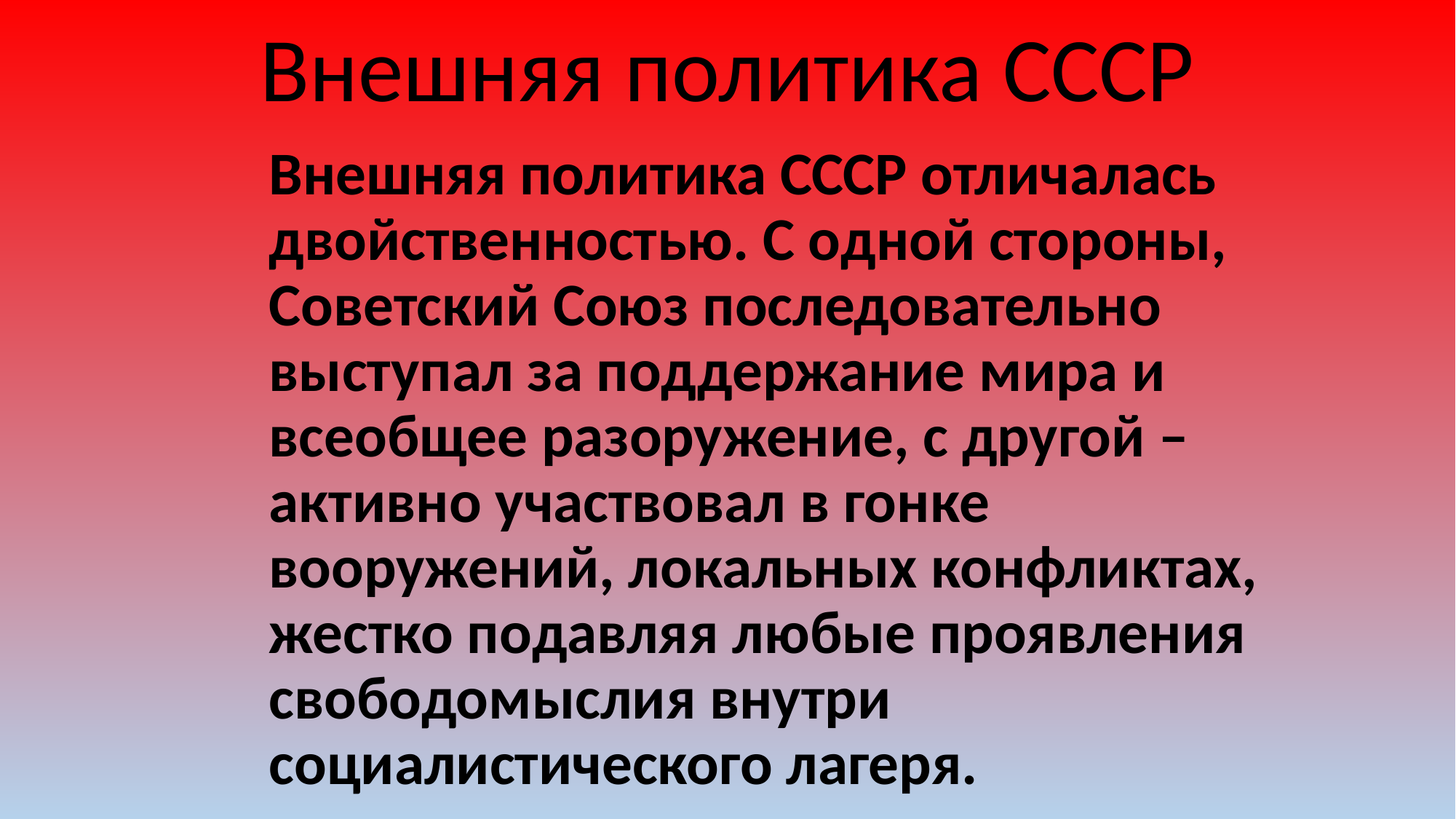

# Внешняя политика СССР
Внешняя политика СССР отличалась двойственностью. С одной стороны, Советский Союз последовательно выступал за поддержание мира и всеобщее разоружение, с другой – активно участвовал в гонке вооружений, локальных конфликтах, жестко подавляя любые проявления свободомыслия внутри социалистического лагеря.